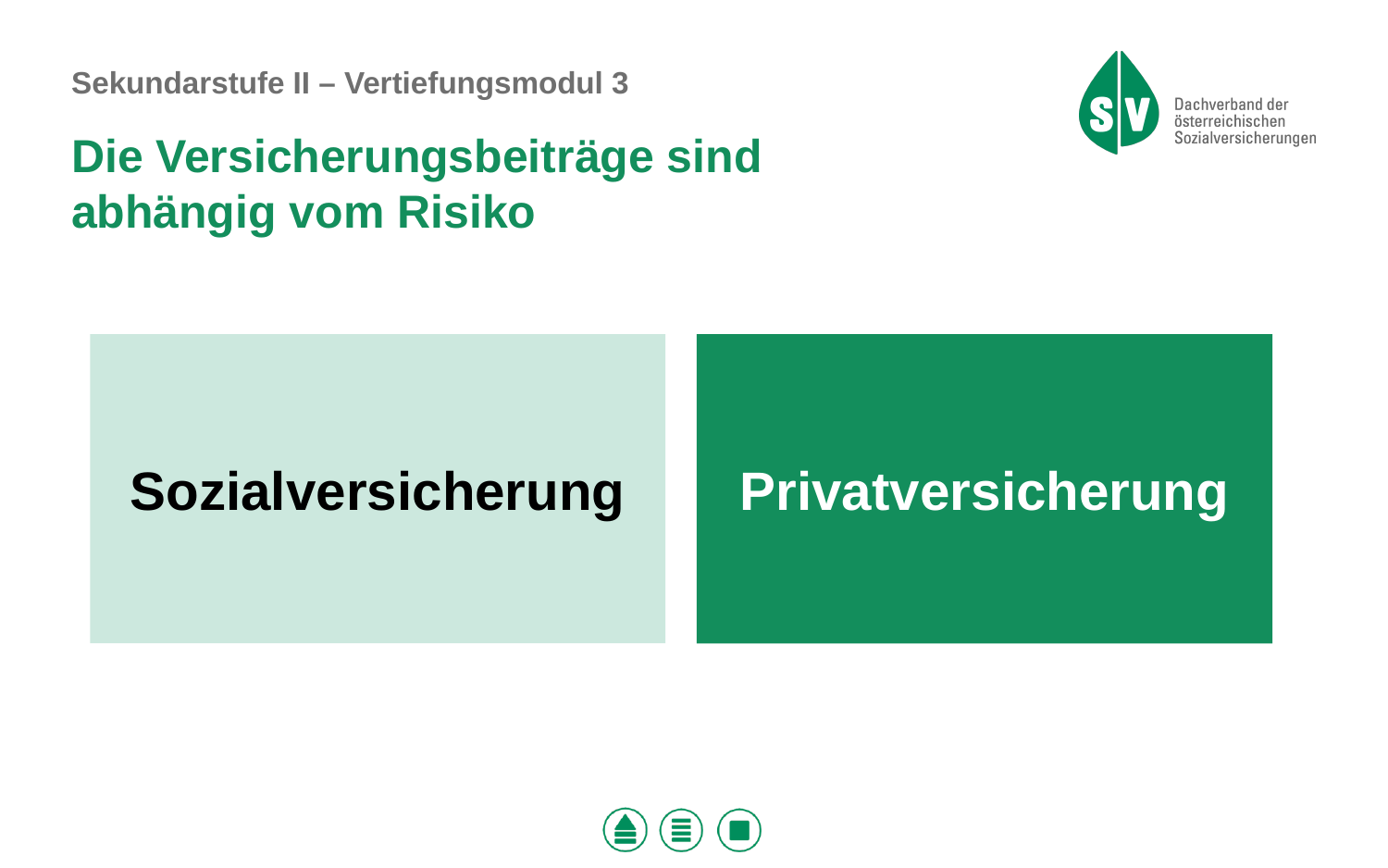

Die Versicherungsbeiträge sind
abhängig vom Risiko
Sozialversicherung
Privatversicherung
5